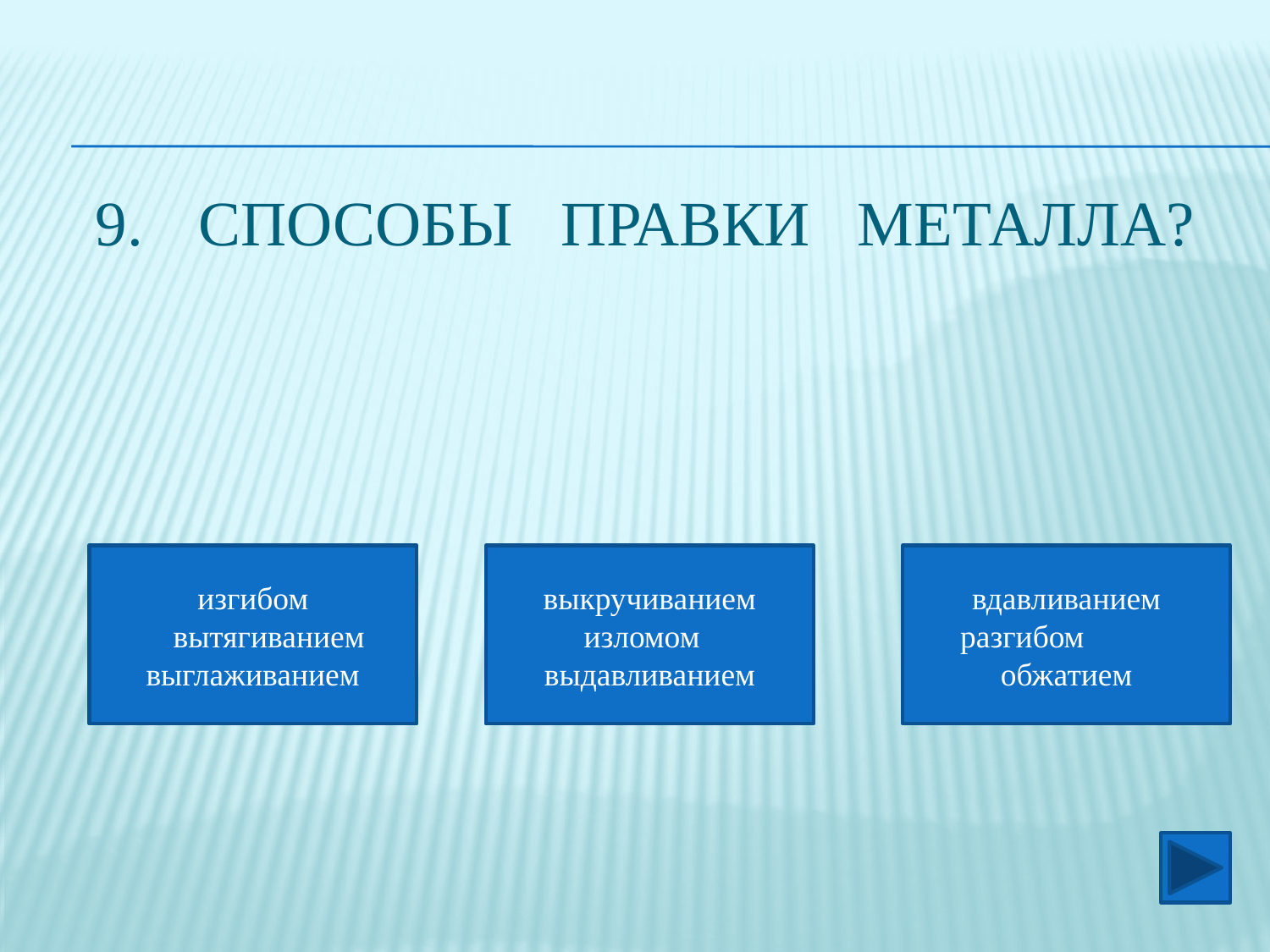

# способы   правки   металла?
изгибом
      вытягиванием   выглаживанием
выкручиванием
 изломом
выдавливанием
вдавливанием
 разгибом
обжатием